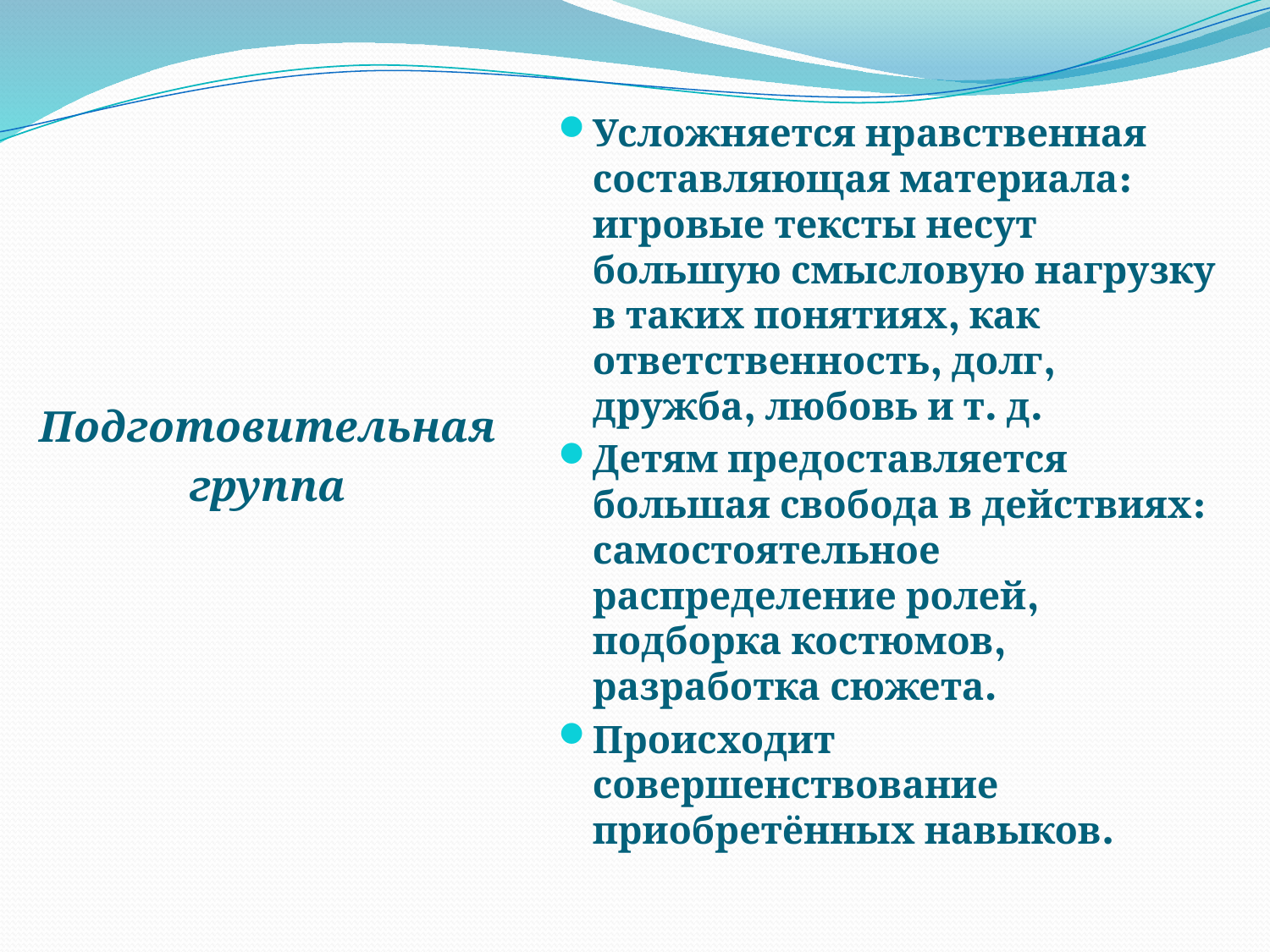

#

Подготовительная
группа
Усложняется нравственная составляющая материала: игровые тексты несут большую смысловую нагрузку в таких понятиях, как ответственность, долг, дружба, любовь и т. д.
Детям предоставляется большая свобода в действиях: самостоятельное распределение ролей, подборка костюмов, разработка сюжета.
Происходит совершенствование приобретённых навыков.